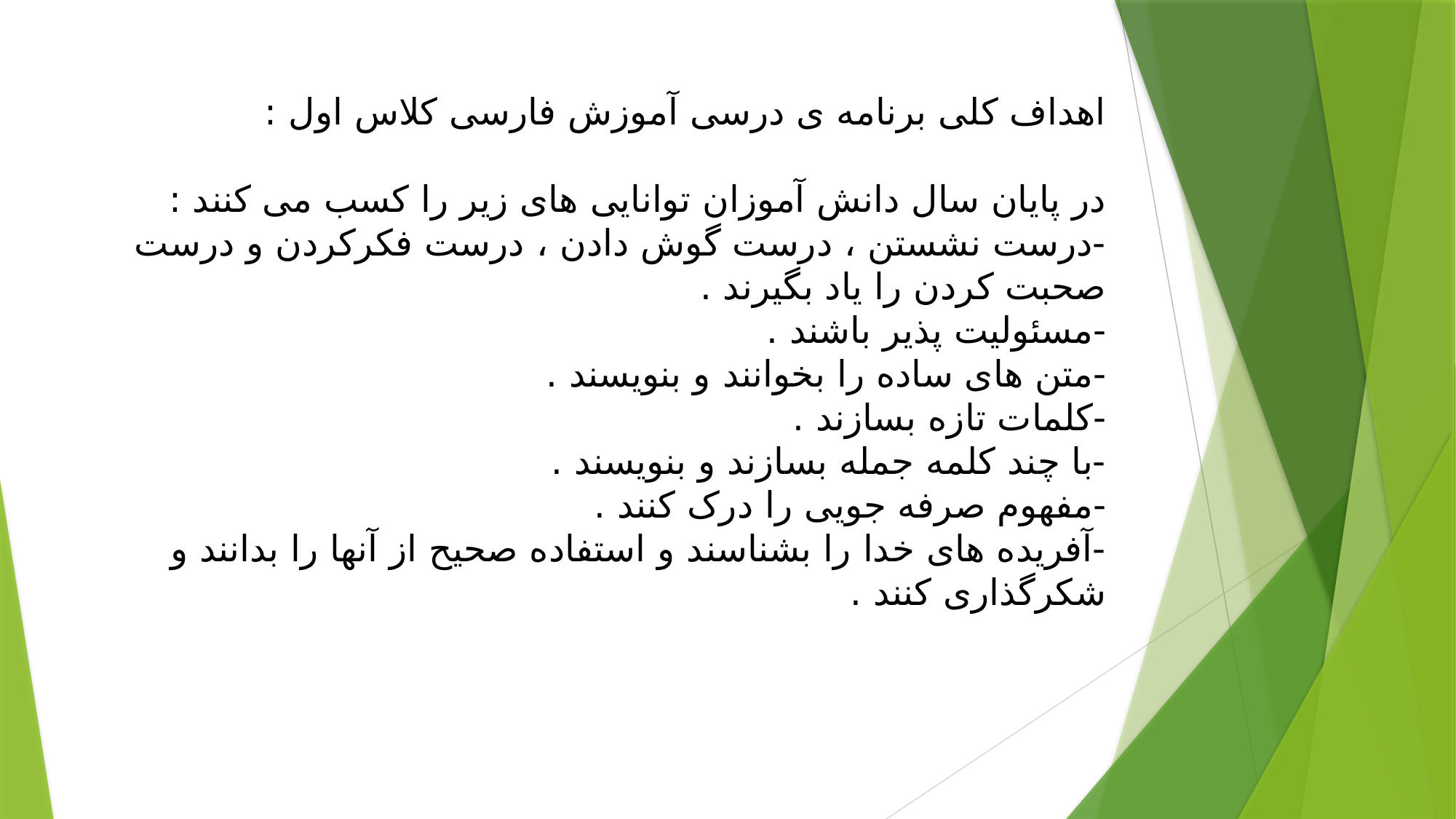

# اهداف کلی برنامه ی درسی آموزش فارسی کلاس اول : در پایان سال دانش آموزان توانایی های زیر را کسب می کنند : -درست نشستن ، درست گوش دادن ، درست فکرکردن و درست صحبت کردن را یاد بگیرند . -مسئولیت پذیر باشند . -متن های ساده را بخوانند و بنویسند . -کلمات تازه بسازند . -با چند کلمه جمله بسازند و بنویسند . -مفهوم صرفه جویی را درک کنند . -آفریده های خدا را بشناسند و استفاده صحیح از آنها را بدانند و شکرگذاری کنند .